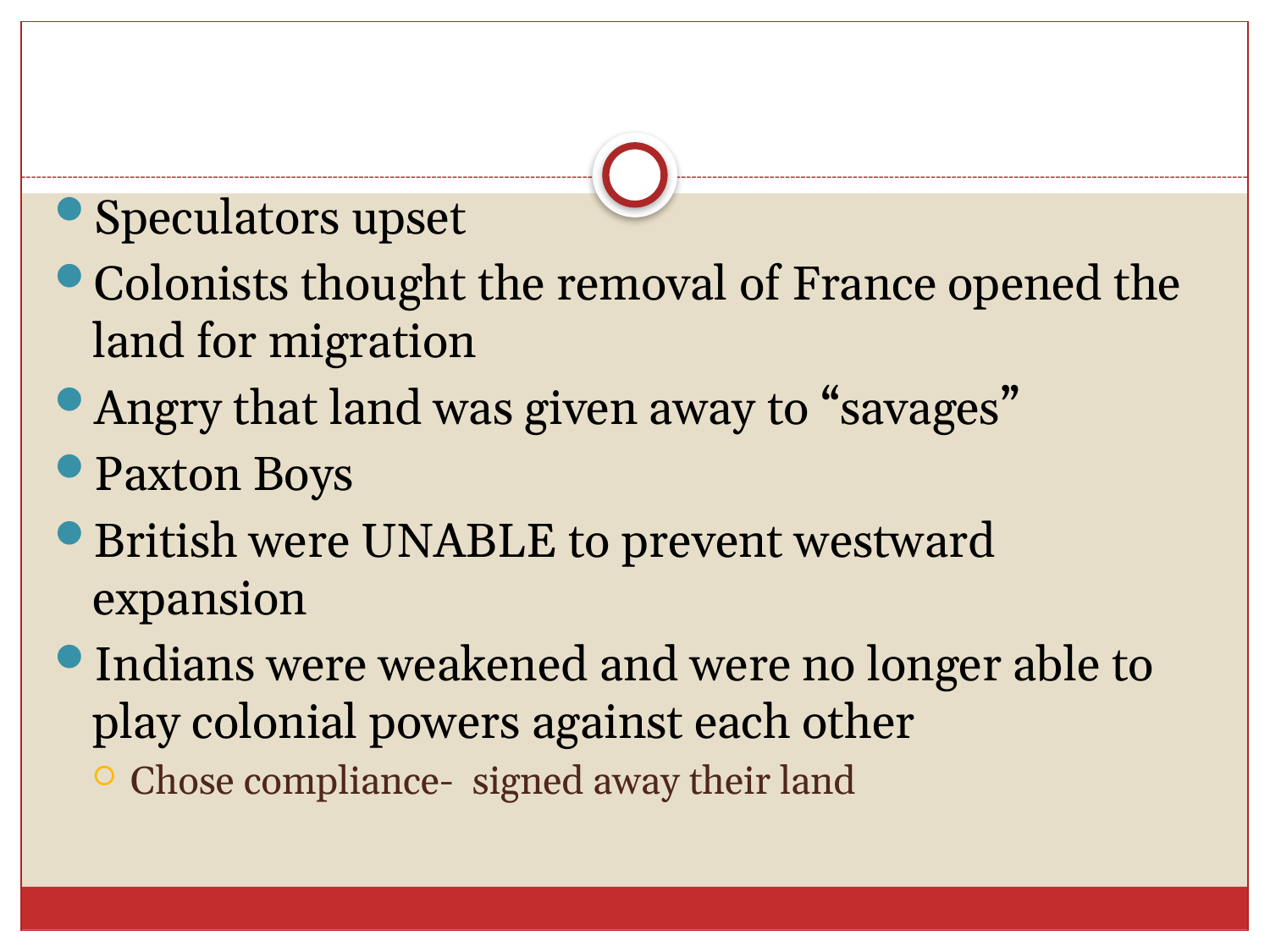

#
Speculators upset
Colonists thought the removal of France opened the land for migration
Angry that land was given away to “savages”
Paxton Boys
British were UNABLE to prevent westward expansion
Indians were weakened and were no longer able to play colonial powers against each other
Chose compliance-  signed away their land